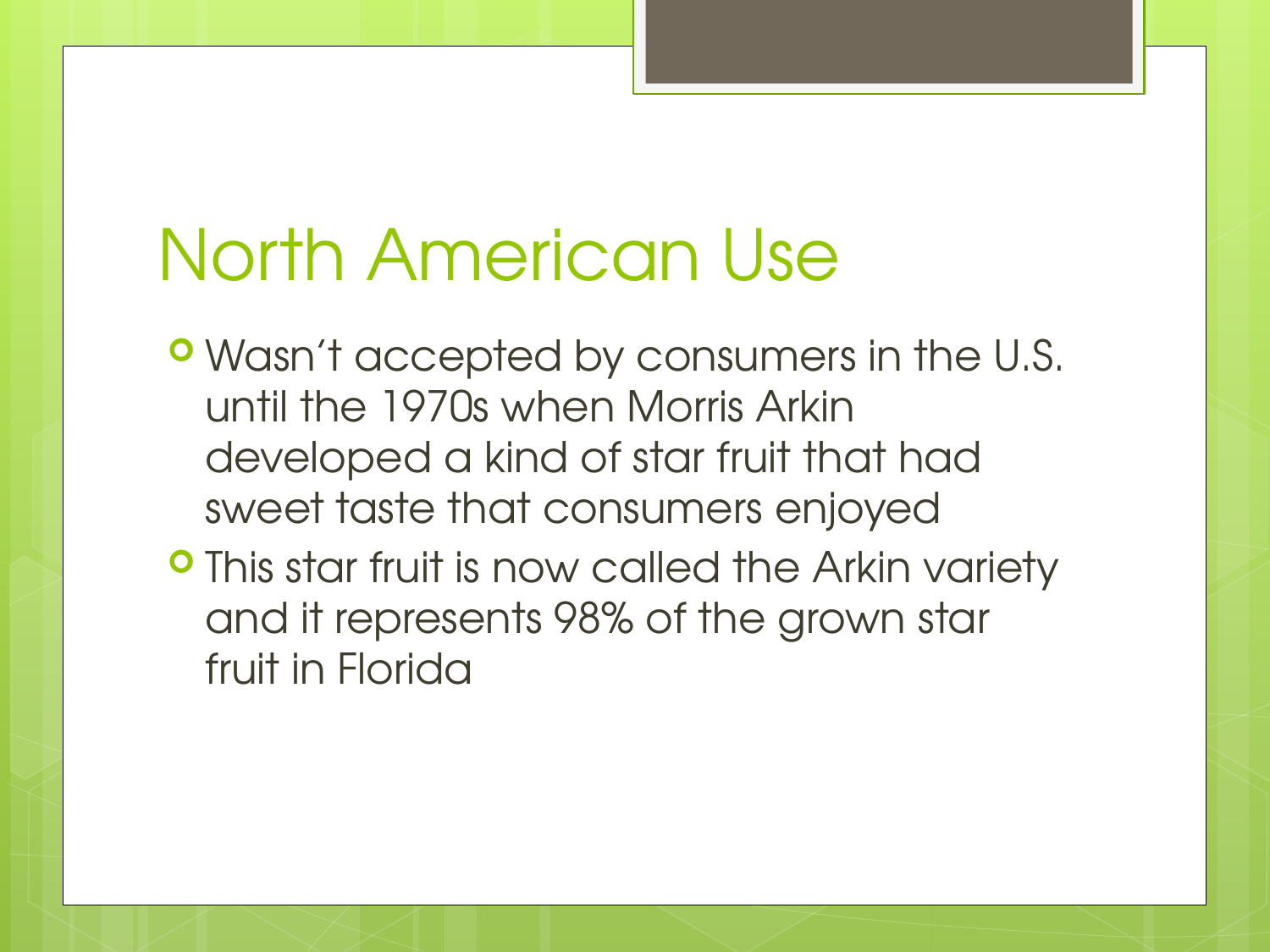

# North American Use
Wasn’t accepted by consumers in the U.S. until the 1970s when Morris Arkin developed a kind of star fruit that had sweet taste that consumers enjoyed
This star fruit is now called the Arkin variety and it represents 98% of the grown star fruit in Florida